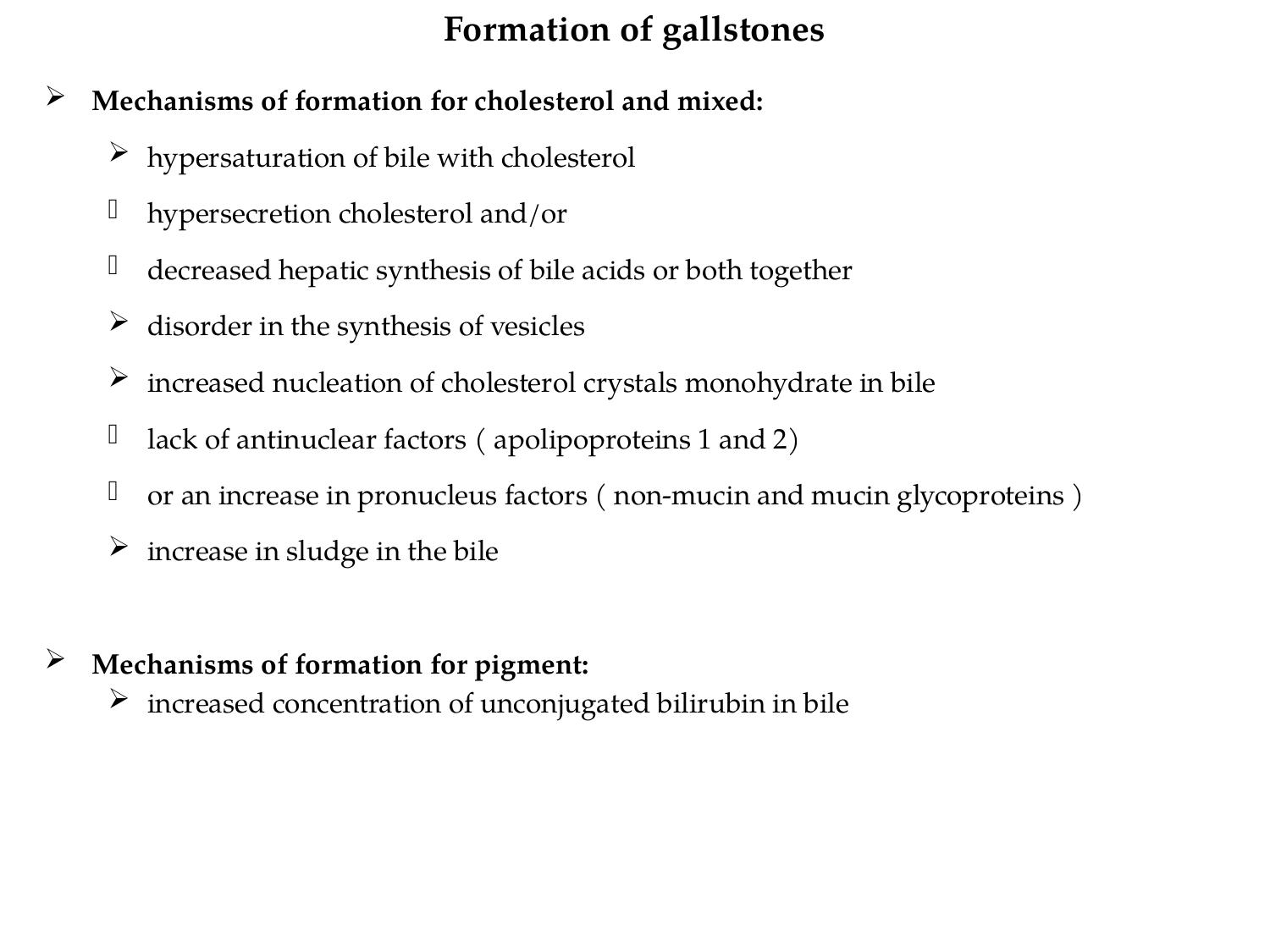

Formation of gallstones

Mechanisms of formation for cholesterol and mixed:
hypersaturation of bile with cholesterol
hypersecretion cholesterol and/or
decreased hepatic synthesis of bile acids or both together
disorder in the synthesis of vesicles
increased nucleation of cholesterol crystals monohydrate in bile
lack of antinuclear factors ( apolipoproteins 1 and 2)
or an increase in pronucleus factors ( non-mucin and mucin glycoproteins )
increase in sludge in the bile

Mechanisms of formation for pigment:
increased concentration of unconjugated bilirubin in bile